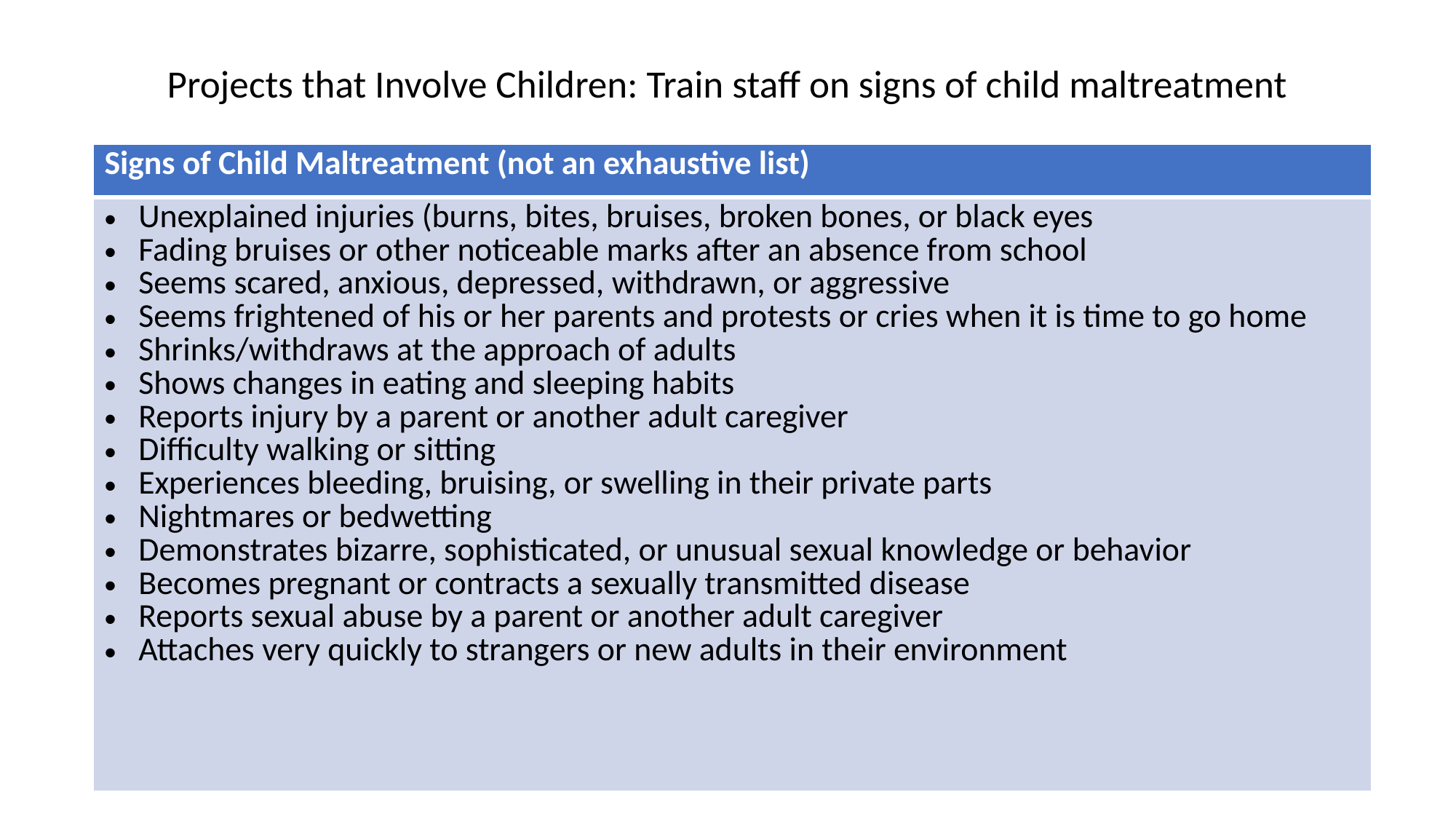

# Projects that Involve Children: Train staff on signs of child maltreatment
| Signs of Child Maltreatment (not an exhaustive list) |
| --- |
| Unexplained injuries (burns, bites, bruises, broken bones, or black eyes Fading bruises or other noticeable marks after an absence from school  Seems scared, anxious, depressed, withdrawn, or aggressive Seems frightened of his or her parents and protests or cries when it is time to go home Shrinks/withdraws at the approach of adults Shows changes in eating and sleeping habits Reports injury by a parent or another adult caregiver Difficulty walking or sitting Experiences bleeding, bruising, or swelling in their private parts Nightmares or bedwetting Demonstrates bizarre, sophisticated, or unusual sexual knowledge or behavior Becomes pregnant or contracts a sexually transmitted disease Reports sexual abuse by a parent or another adult caregiver Attaches very quickly to strangers or new adults in their environment |
54